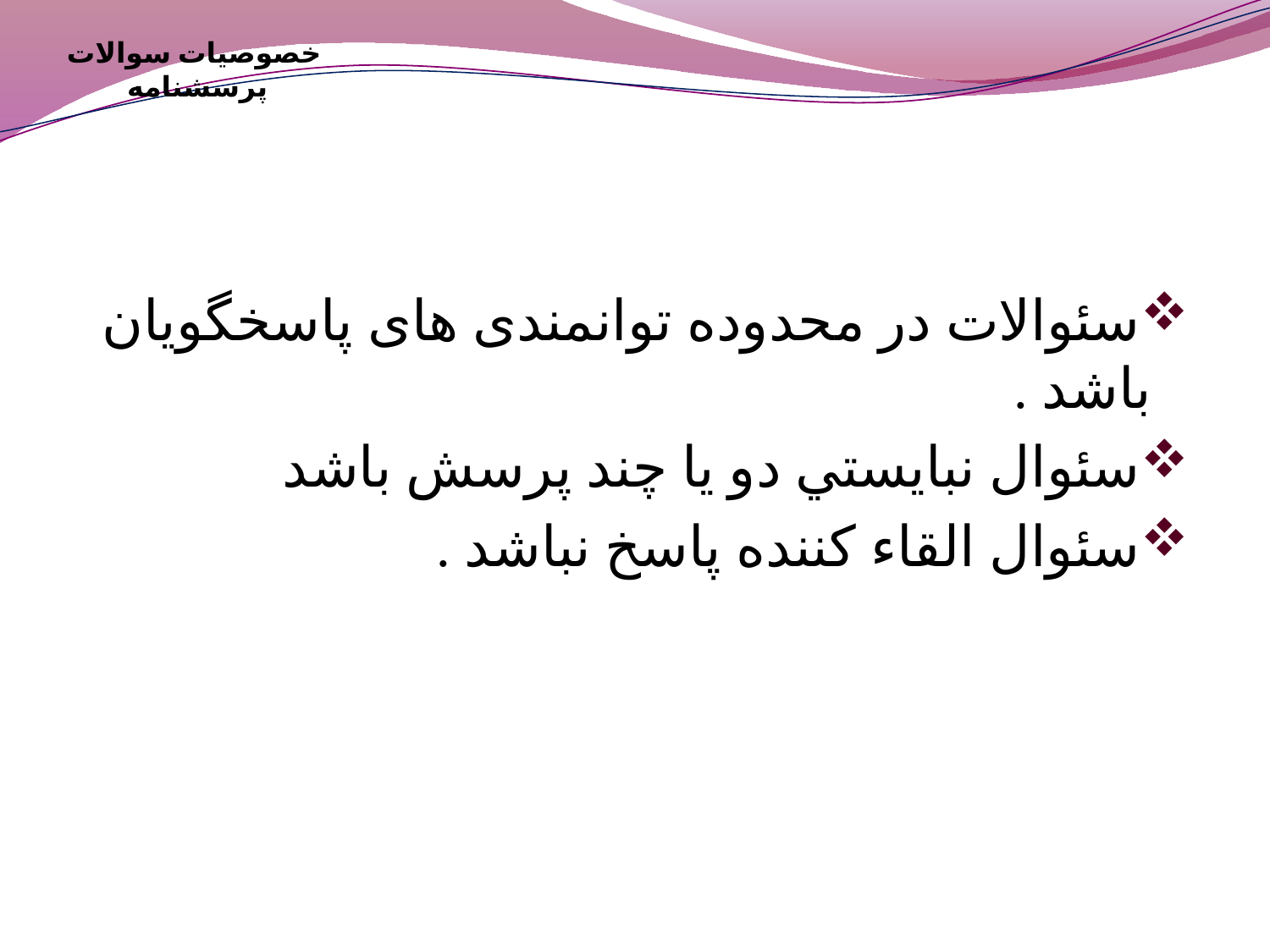

# خصوصیات سوالات پرسشنامه
سئوالات در محدوده توانمندی های پاسخگويان باشد .
سئوال نبايستي دو يا چند پرسش باشد
سئوال القاء كننده پاسخ نباشد .